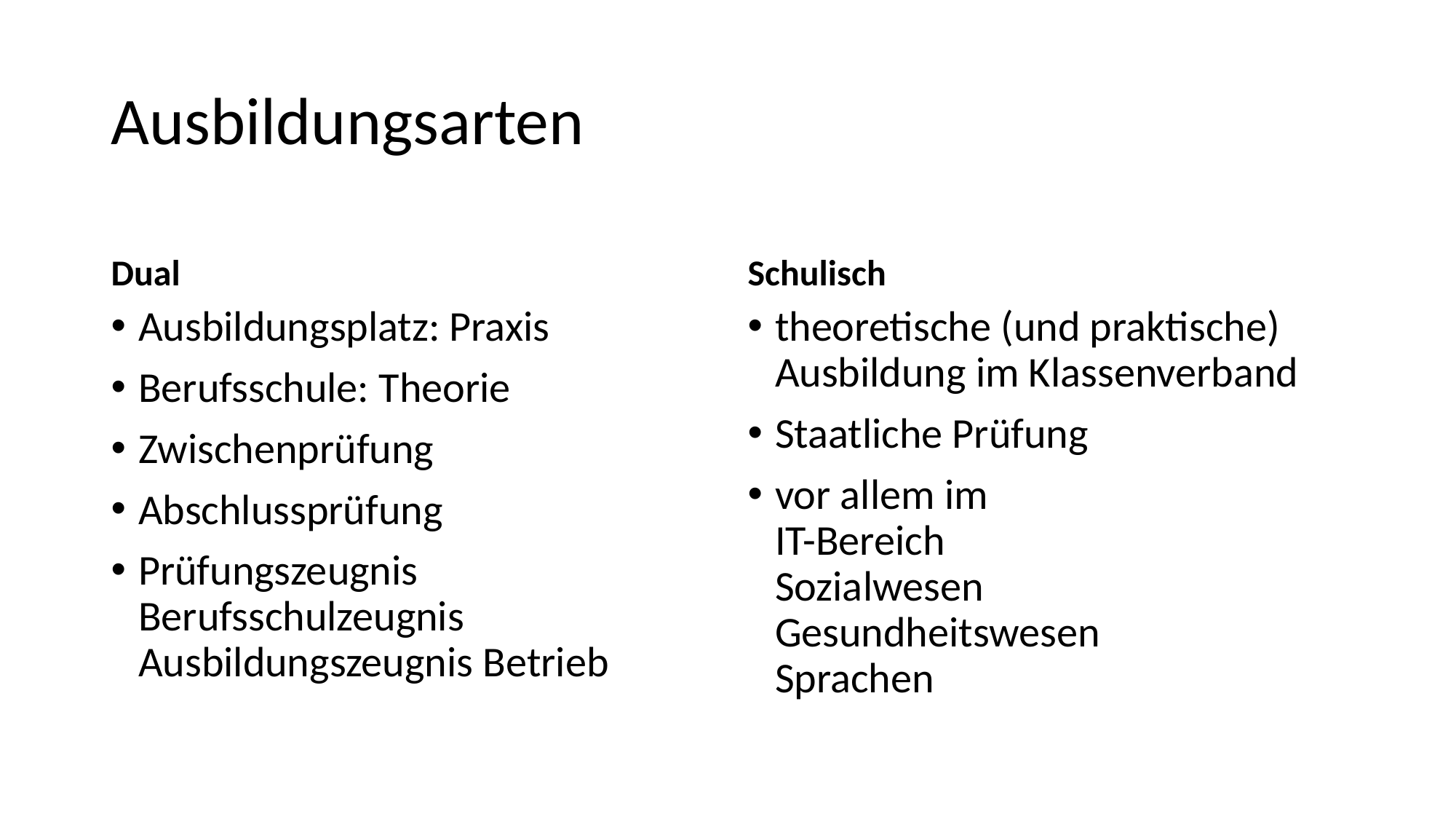

# Ausbildungsarten
Dual
Schulisch
Ausbildungsplatz: Praxis
Berufsschule: Theorie
Zwischenprüfung
Abschlussprüfung
Prüfungszeugnis
Berufsschulzeugnis
Ausbildungszeugnis Betrieb

theoretische (und praktische) Ausbildung im Klassenverband
Staatliche Prüfung
vor allem im
IT-Bereich
Sozialwesen
Gesundheitswesen
Sprachen